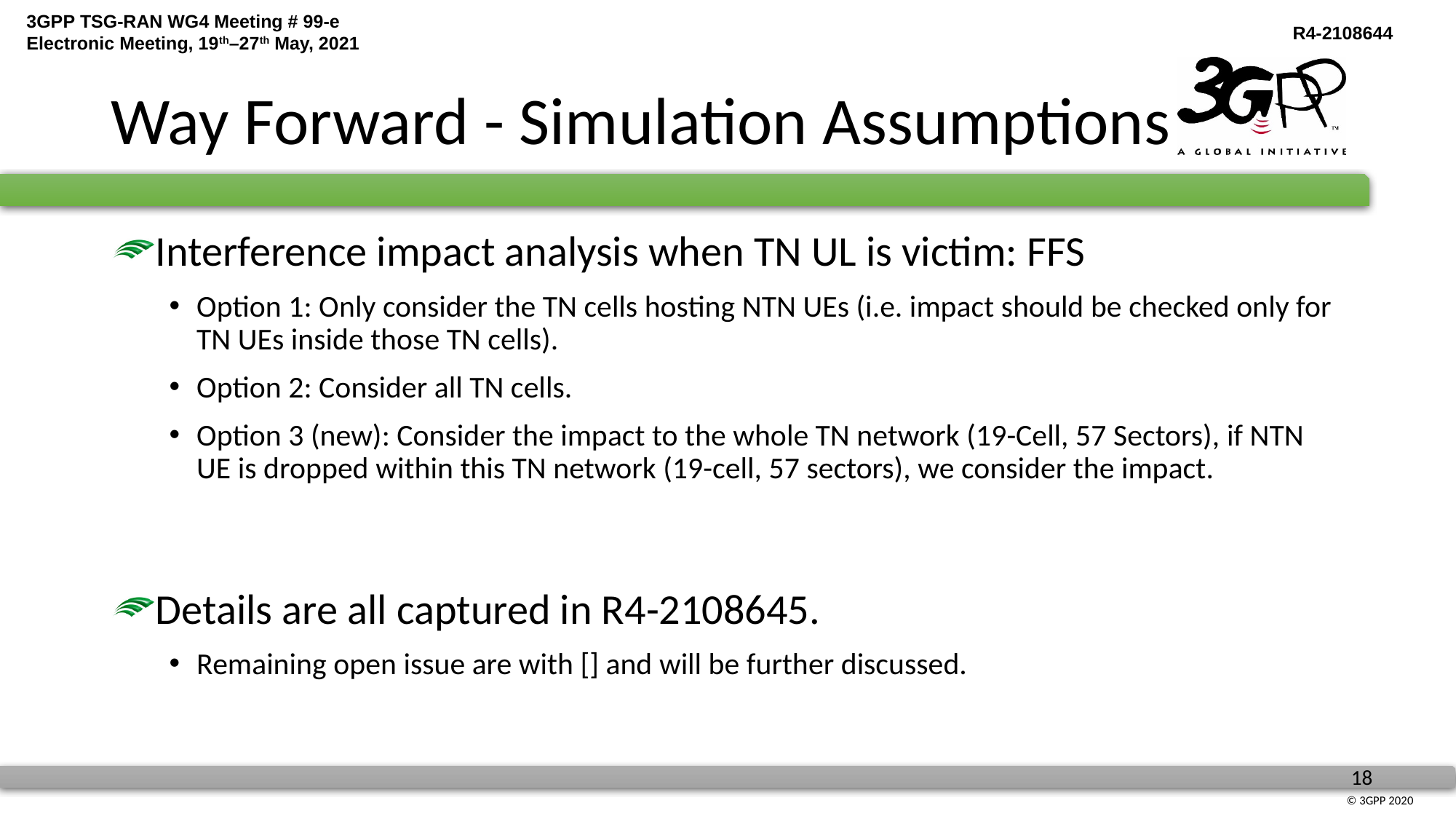

# Way Forward - Simulation Assumptions
Interference impact analysis when TN UL is victim: FFS
Option 1: Only consider the TN cells hosting NTN UEs (i.e. impact should be checked only for TN UEs inside those TN cells).
Option 2: Consider all TN cells.
Option 3 (new): Consider the impact to the whole TN network (19-Cell, 57 Sectors), if NTN UE is dropped within this TN network (19-cell, 57 sectors), we consider the impact.
Details are all captured in R4-2108645.
Remaining open issue are with [] and will be further discussed.